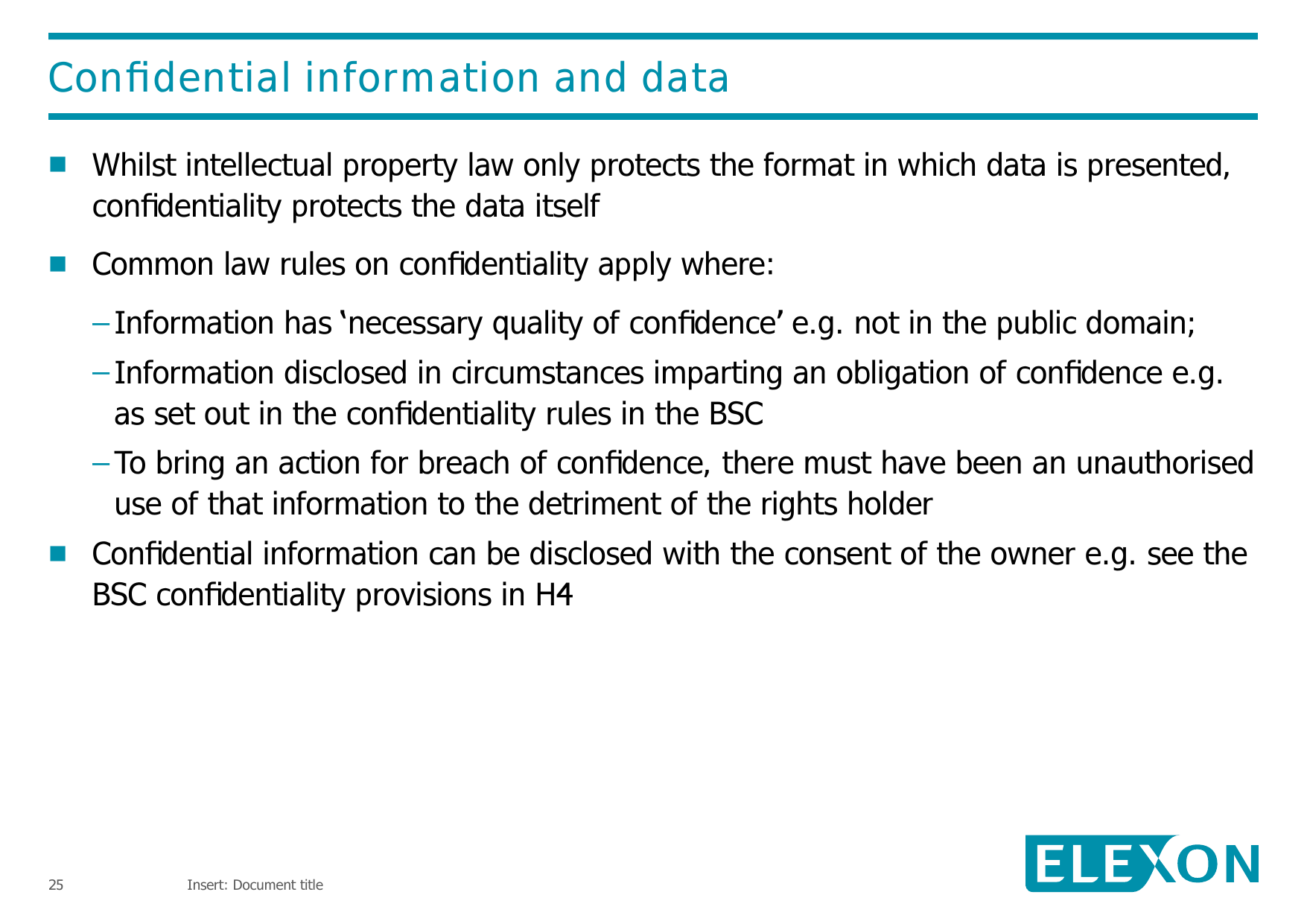

# Confidential information and data
Whilst intellectual property law only protects the format in which data is presented, confidentiality protects the data itself
Common law rules on confidentiality apply where:
Information has ‘necessary quality of confidence’ e.g. not in the public domain;
Information disclosed in circumstances imparting an obligation of confidence e.g. as set out in the confidentiality rules in the BSC
To bring an action for breach of confidence, there must have been an unauthorised use of that information to the detriment of the rights holder
Confidential information can be disclosed with the consent of the owner e.g. see the BSC confidentiality provisions in H4
Insert: Document title
25